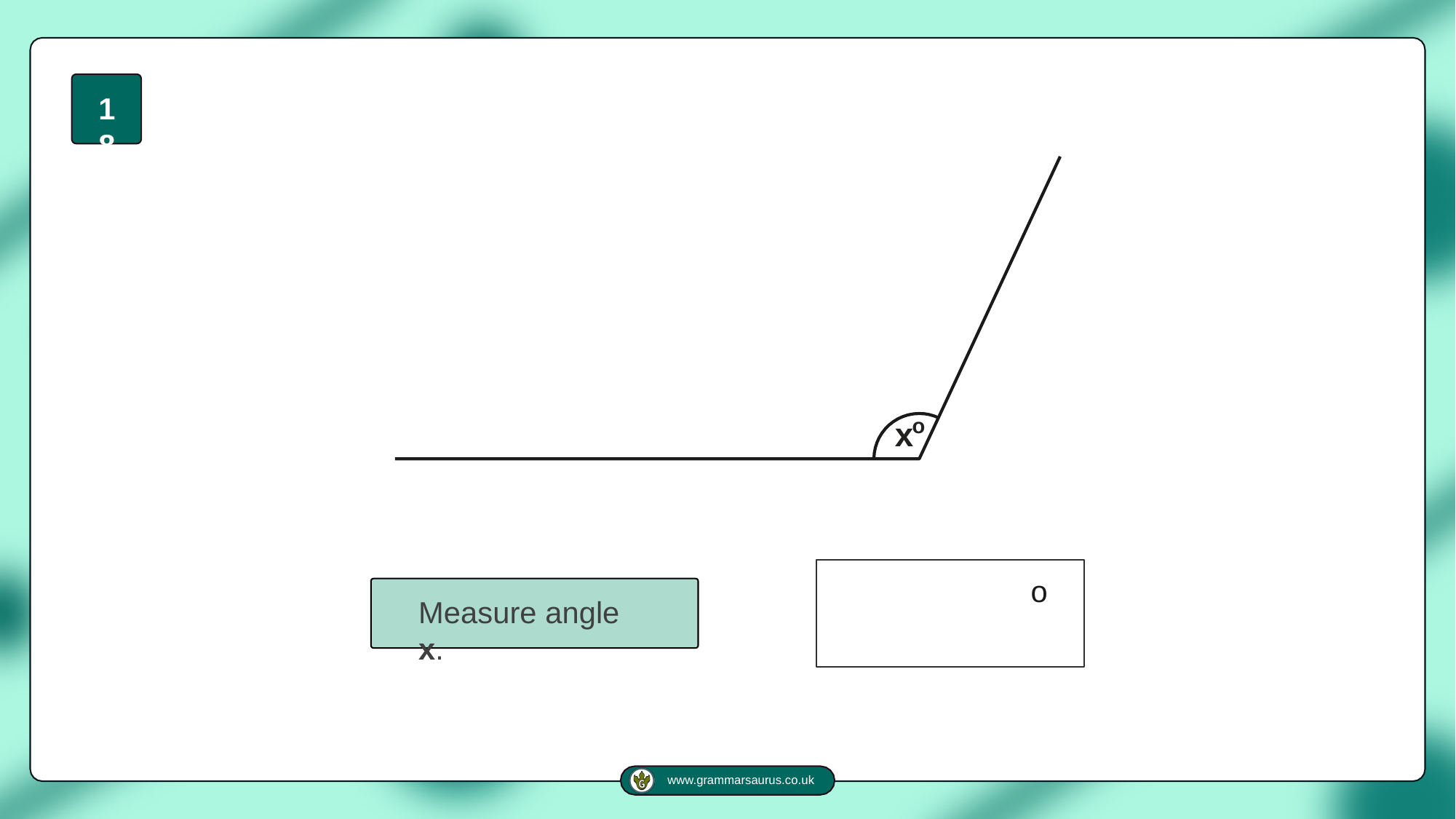

18
o
x

o

Measure angle x.
www.grammarsaurus.co.uk